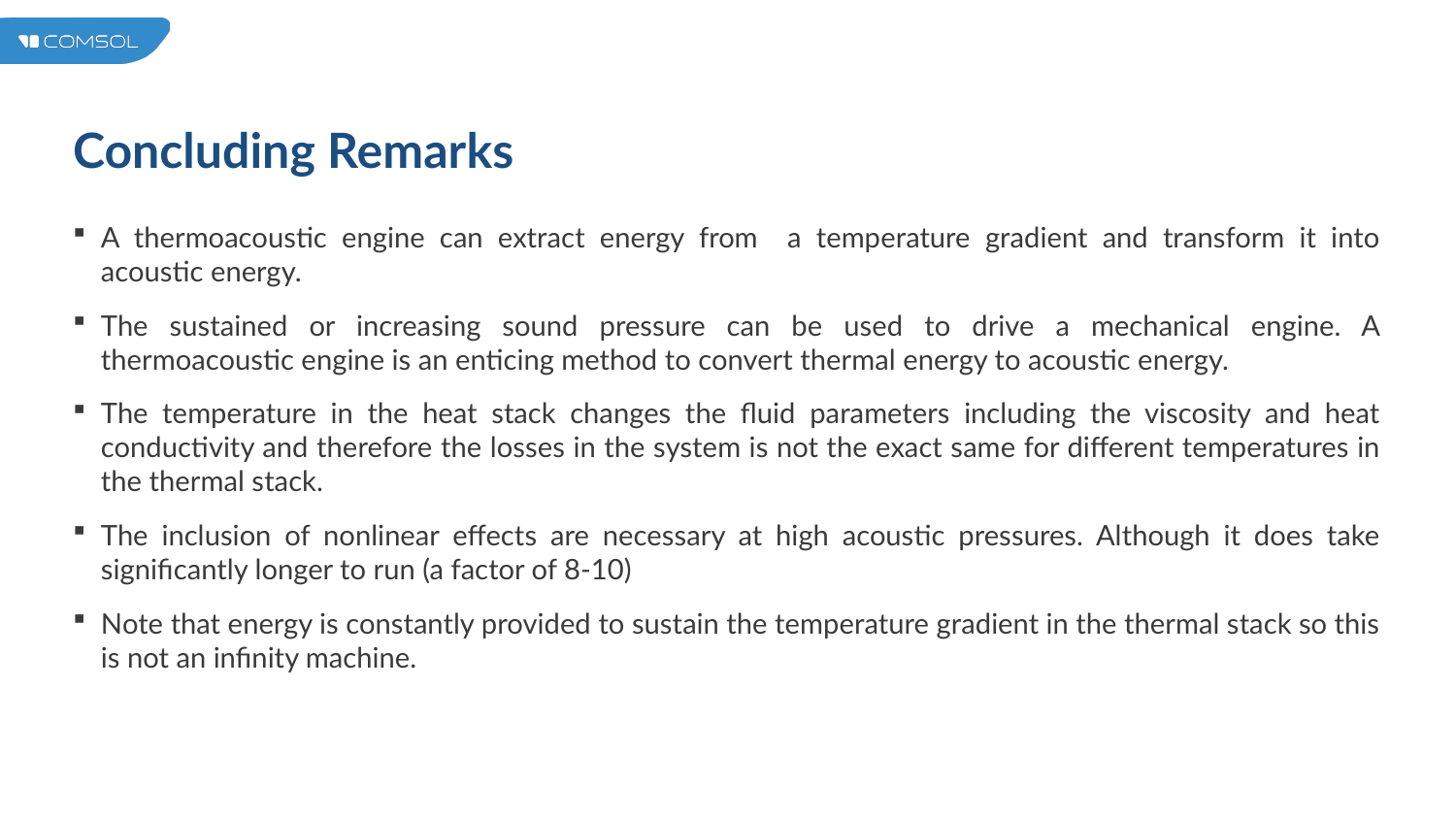

# Concluding Remarks
A thermoacoustic engine can extract energy from  a temperature gradient and transform it into acoustic energy.
The sustained or increasing sound pressure can be used to drive a mechanical engine. A thermoacoustic engine is an enticing method to convert thermal energy to acoustic energy.
The temperature in the heat stack changes the fluid parameters including the viscosity and heat conductivity and therefore the losses in the system is not the exact same for different temperatures in the thermal stack.
The inclusion of nonlinear effects are necessary at high acoustic pressures. Although it does take significantly longer to run (a factor of 8-10)
Note that energy is constantly provided to sustain the temperature gradient in the thermal stack so this is not an infinity machine.